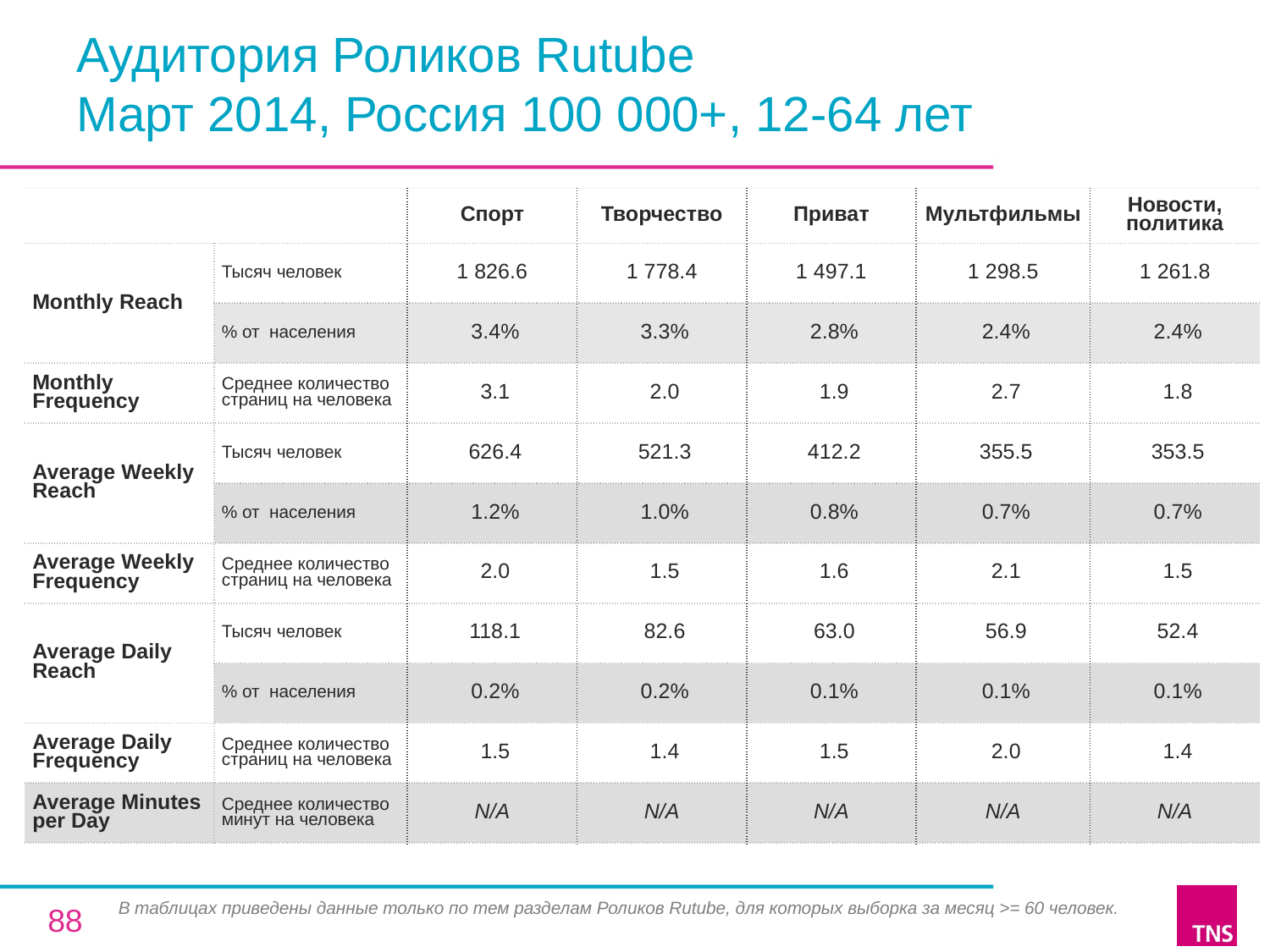

# Аудитория Роликов Rutube Март 2014, Россия 100 000+, 12-64 лет
|  |  | Спорт | Творчество | Приват | Мультфильмы | Новости, политика |
| --- | --- | --- | --- | --- | --- | --- |
| Monthly Reach | Тысяч человек | 1 826.6 | 1 778.4 | 1 497.1 | 1 298.5 | 1 261.8 |
|  | % от населения | 3.4% | 3.3% | 2.8% | 2.4% | 2.4% |
| Monthly Frequency | Среднее количество страниц на человека | 3.1 | 2.0 | 1.9 | 2.7 | 1.8 |
| Average Weekly Reach | Тысяч человек | 626.4 | 521.3 | 412.2 | 355.5 | 353.5 |
|  | % от населения | 1.2% | 1.0% | 0.8% | 0.7% | 0.7% |
| Average Weekly Frequency | Среднее количество страниц на человека | 2.0 | 1.5 | 1.6 | 2.1 | 1.5 |
| Average Daily Reach | Тысяч человек | 118.1 | 82.6 | 63.0 | 56.9 | 52.4 |
|  | % от населения | 0.2% | 0.2% | 0.1% | 0.1% | 0.1% |
| Average Daily Frequency | Среднее количество страниц на человека | 1.5 | 1.4 | 1.5 | 2.0 | 1.4 |
| Average Minutes per Day | Среднее количество минут на человека | N/A | N/A | N/A | N/A | N/A |
В таблицах приведены данные только по тем разделам Роликов Rutube, для которых выборка за месяц >= 60 человек.
88